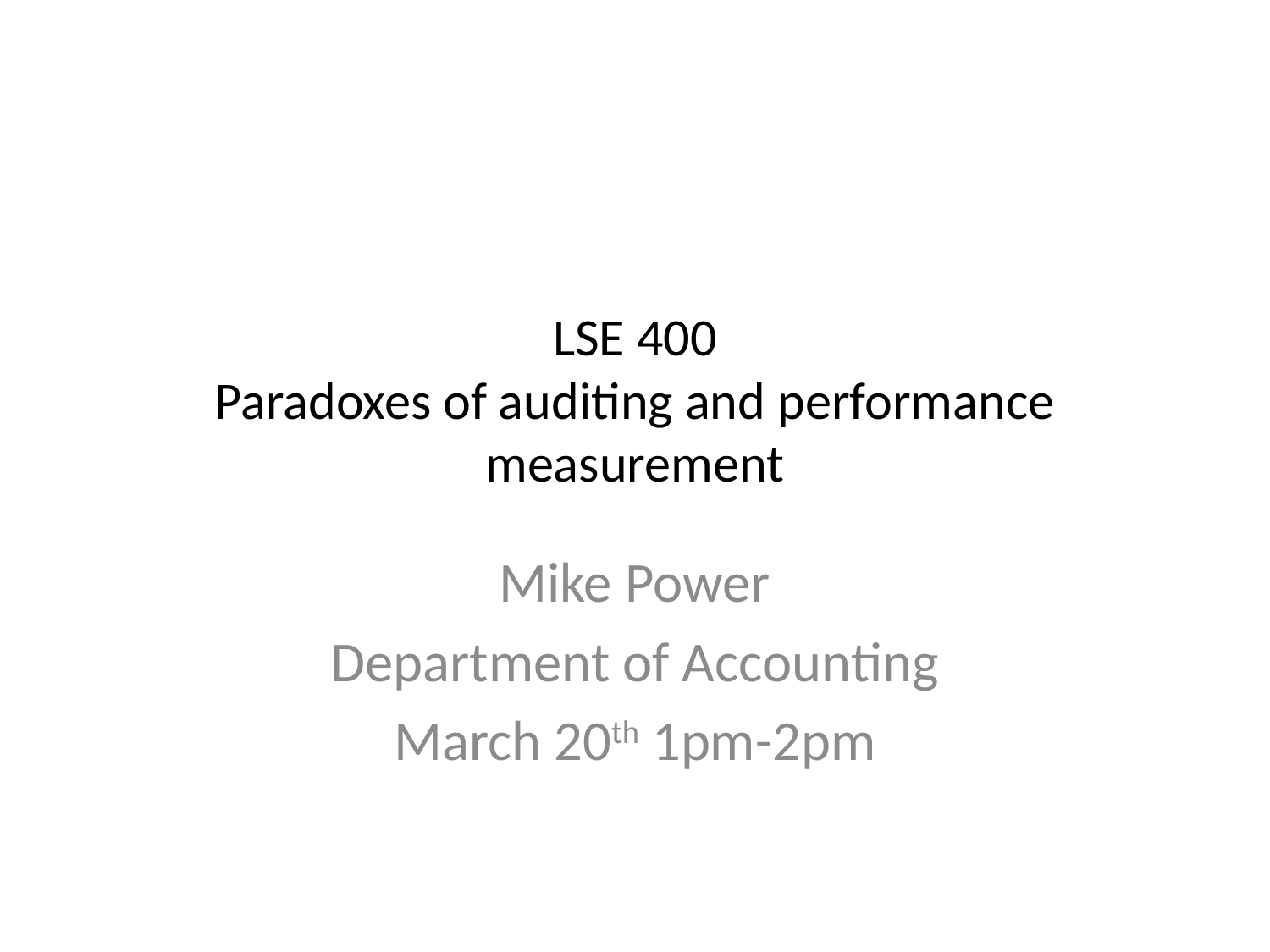

# LSE 400 Paradoxes of auditing and performance measurement
Mike Power
Department of Accounting
March 20th 1pm-2pm